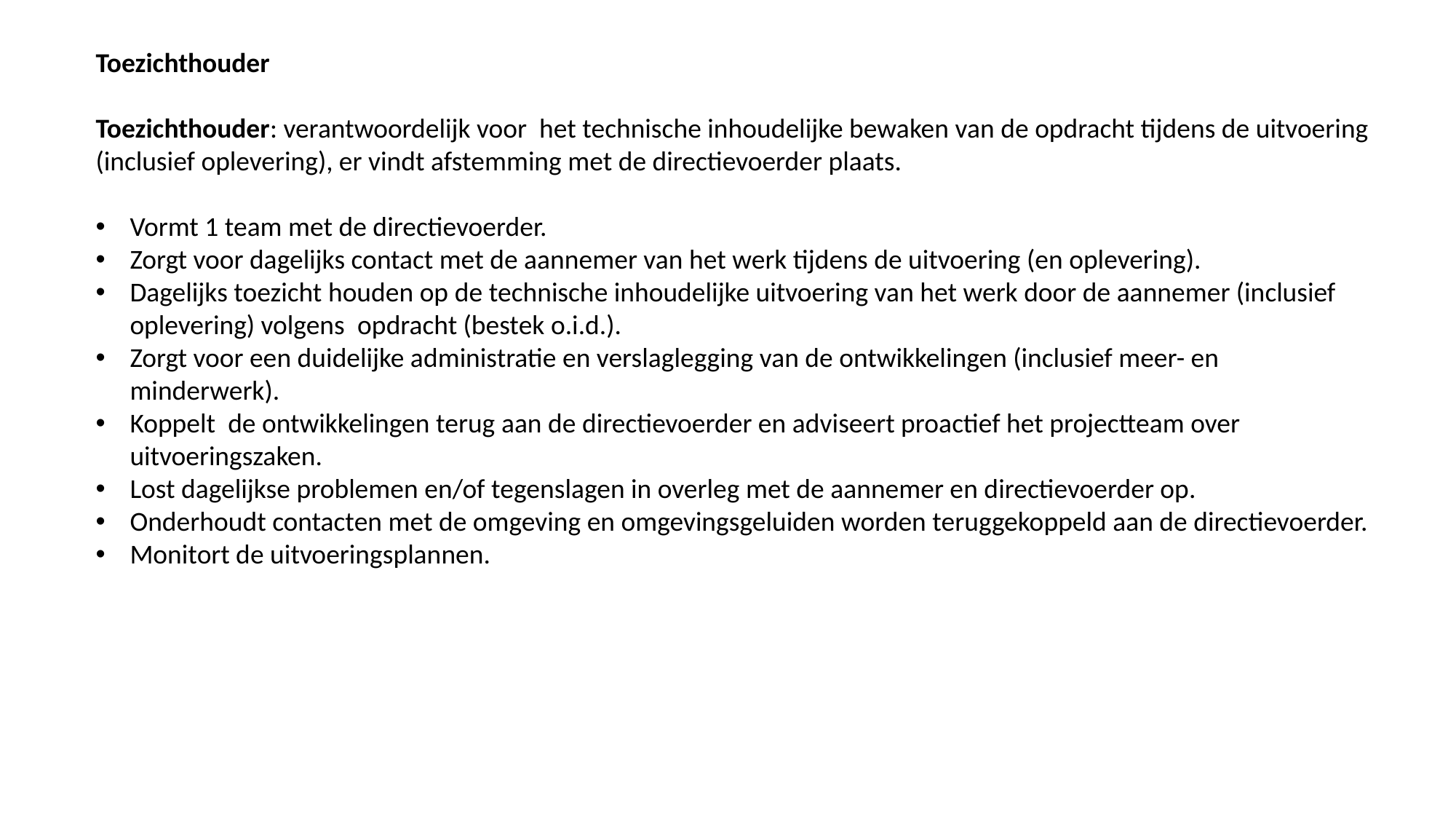

Toezichthouder

Toezichthouder: verantwoordelijk voor  het technische inhoudelijke bewaken van de opdracht tijdens de uitvoering (inclusief oplevering), er vindt afstemming met de directievoerder plaats.
Vormt 1 team met de directievoerder.
Zorgt voor dagelijks contact met de aannemer van het werk tijdens de uitvoering (en oplevering).
Dagelijks toezicht houden op de technische inhoudelijke uitvoering van het werk door de aannemer (inclusief oplevering) volgens  opdracht (bestek o.i.d.).
Zorgt voor een duidelijke administratie en verslaglegging van de ontwikkelingen (inclusief meer- en minderwerk).
Koppelt  de ontwikkelingen terug aan de directievoerder en adviseert proactief het projectteam over uitvoeringszaken.
Lost dagelijkse problemen en/of tegenslagen in overleg met de aannemer en directievoerder op.
Onderhoudt contacten met de omgeving en omgevingsgeluiden worden teruggekoppeld aan de directievoerder.
Monitort de uitvoeringsplannen.